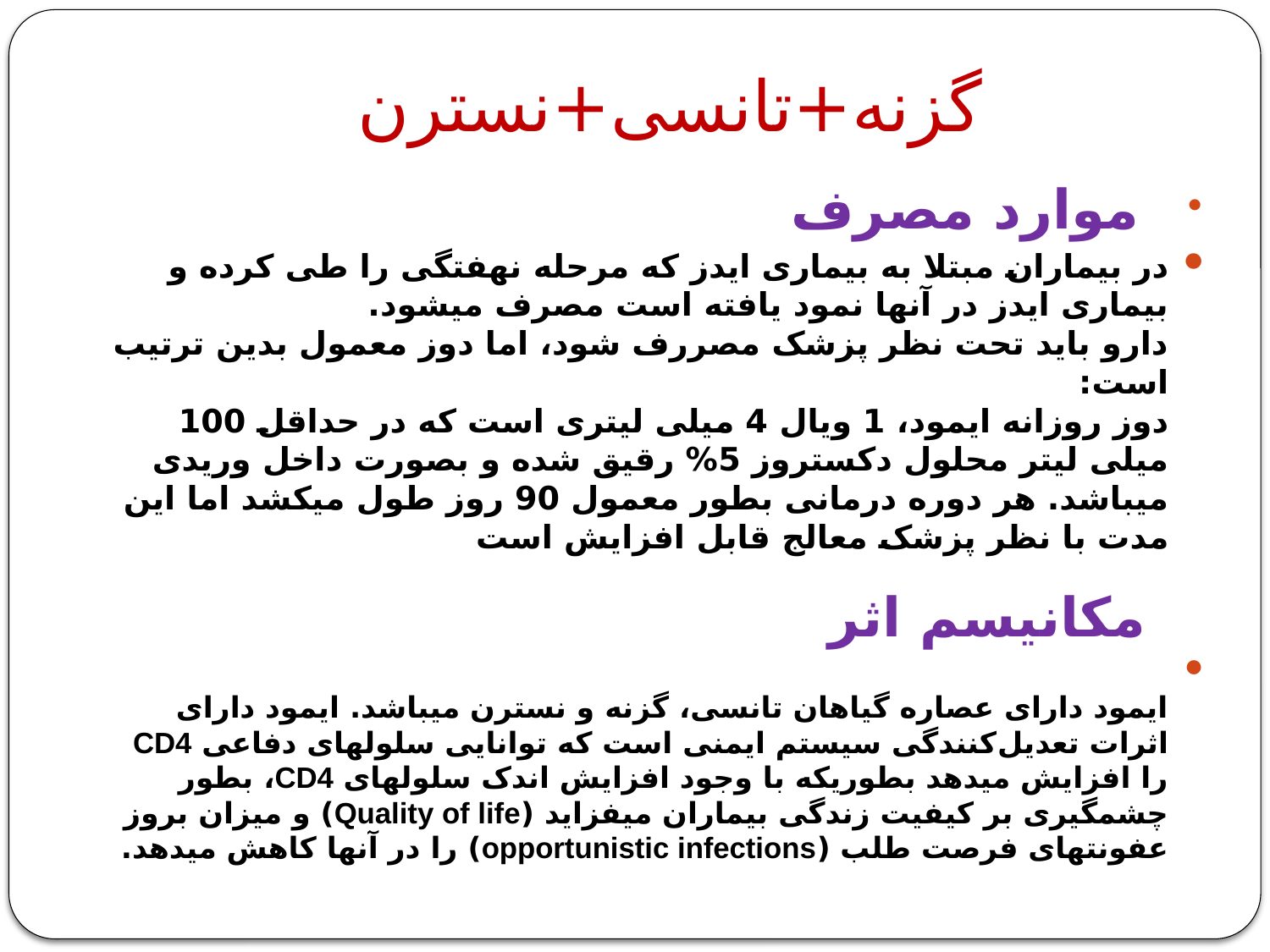

# گزنه+تانسی+نسترن
   موارد مصرف
در بیماران مبتلا به بیماری ایدز که مرحله نهفتگی را طی کرده و بیماری ایدز در آنها نمود یافته است مصرف میشود.
دارو باید تحت نظر پزشک مصررف شود، اما دوز معمول بدین ترتیب است:
دوز روزانه ایمود، 1 ویال 4 میلی لیتری است که در حداقل 100 میلی لیتر محلول دکستروز 5% رقیق شده و بصورت داخل وریدی میباشد. هر دوره درمانی بطور معمول 90 روز طول میکشد اما این مدت با نظر پزشک معالج قابل افزایش است
   مکانیسم اثر
ایمود دارای عصاره گیاهان تانسی، گزنه و نسترن میباشد. ایمود دارای اثرات تعدیل‌کنندگی سیستم ایمنی است که توانایی سلولهای دفاعی CD4 را افزایش میدهد بطوریکه با وجود افزایش اندک سلولهای CD4، بطور چشمگیری بر کیفیت زندگی بیماران میفزاید (Quality of life) و میزان بروز عفونتهای فرصت طلب (opportunistic infections) را در آنها کاهش میدهد.